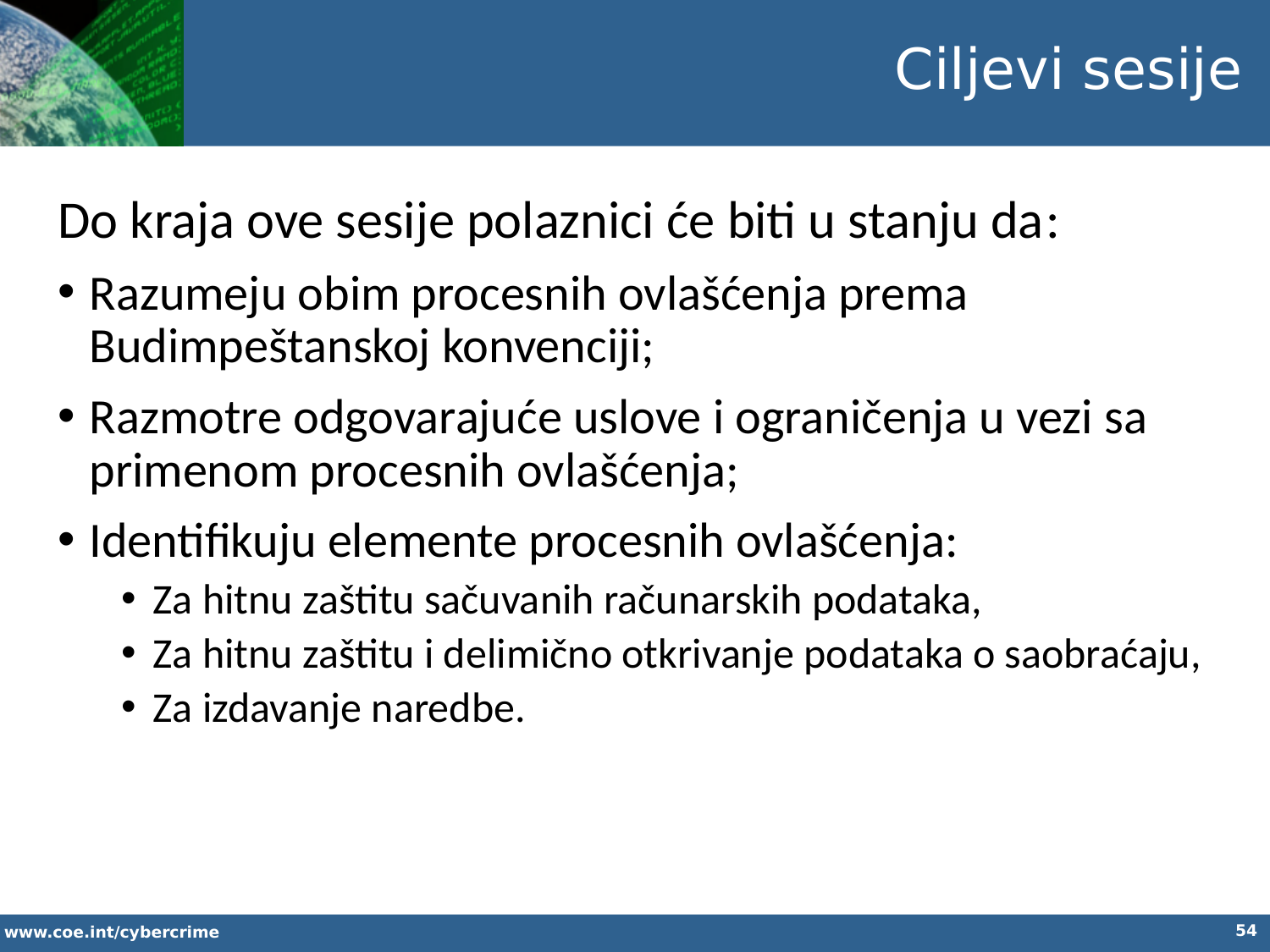

Ciljevi sesije
Do kraja ove sesije polaznici će biti u stanju da:
Razumeju obim procesnih ovlašćenja prema Budimpeštanskoj konvenciji;
Razmotre odgovarajuće uslove i ograničenja u vezi sa primenom procesnih ovlašćenja;
Identifikuju elemente procesnih ovlašćenja:
Za hitnu zaštitu sačuvanih računarskih podataka,
Za hitnu zaštitu i delimično otkrivanje podataka o saobraćaju,
Za izdavanje naredbe.